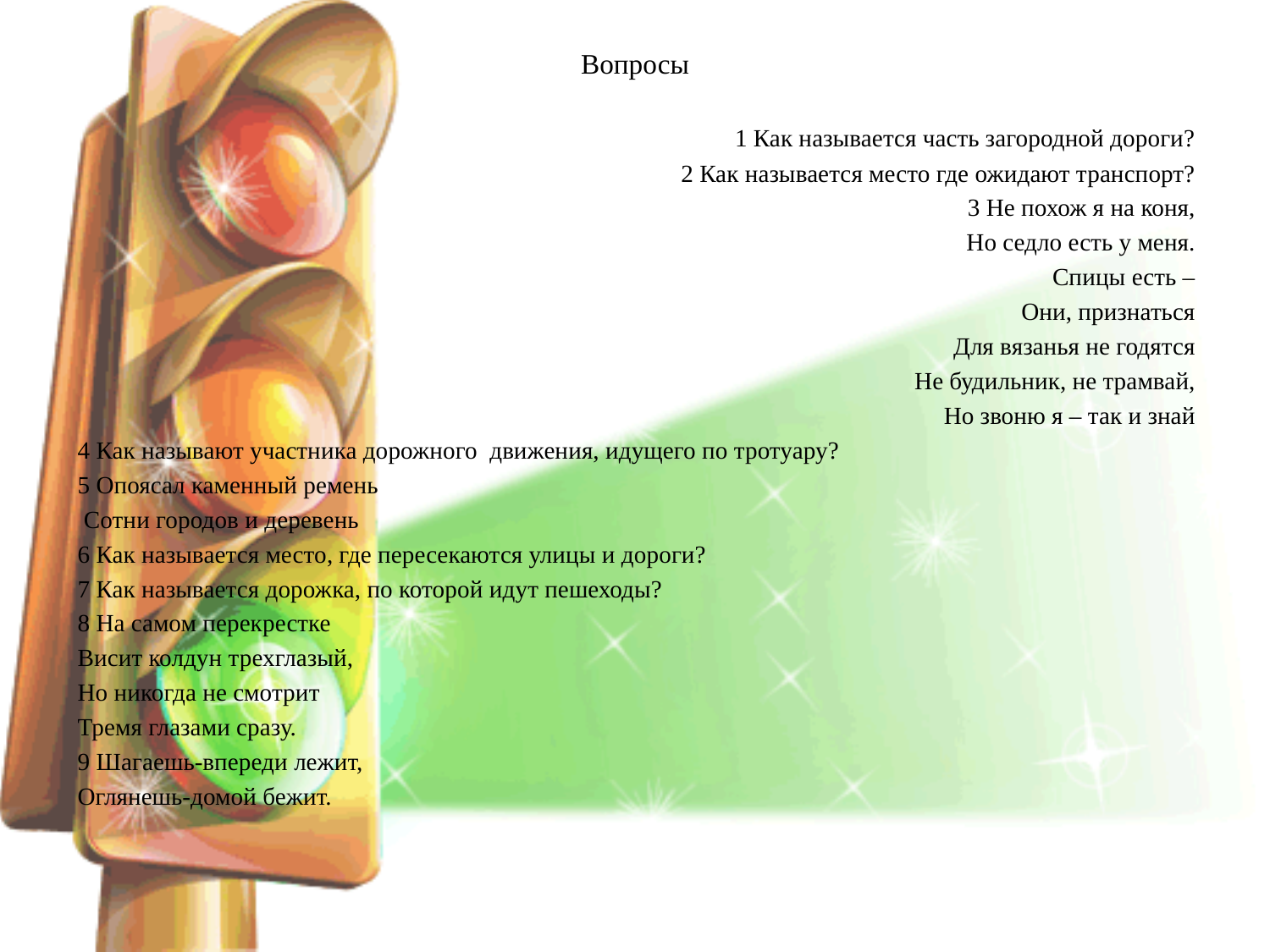

# Вопросы
1 Как называется часть загородной дороги?
2 Как называется место где ожидают транспорт?
3 Не похож я на коня,
    Но седло есть у меня.
     Спицы есть –
     Они, признаться
    Для вязанья не годятся
    Не будильник, не трамвай,
     Но звоню я – так и знай
4 Как называют участника дорожного  движения, идущего по тротуару?
5 Опоясал каменный ремень
 Сотни городов и деревень
6 Как называется место, где пересекаются улицы и дороги?
7 Как называется дорожка, по которой идут пешеходы?
8 На самом перекрестке
Висит колдун трехглазый,
Но никогда не смотрит
Тремя глазами сразу.
9 Шагаешь-впереди лежит,
Оглянешь-домой бежит.